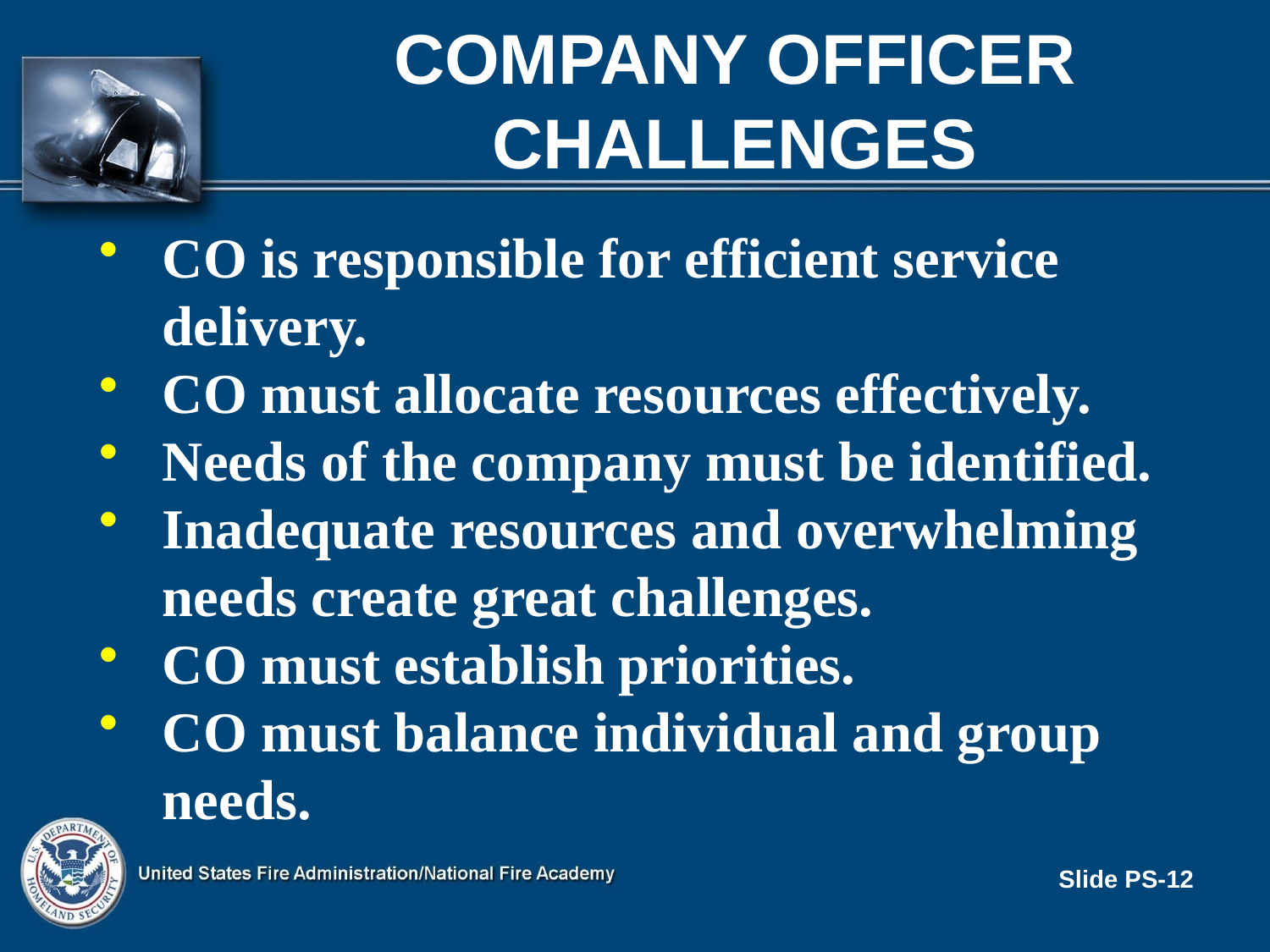

# Company officer CHALLENGES
CO is responsible for efficient service delivery.
CO must allocate resources effectively.
Needs of the company must be identified.
Inadequate resources and overwhelming needs create great challenges.
CO must establish priorities.
CO must balance individual and group needs.
Slide PS-12